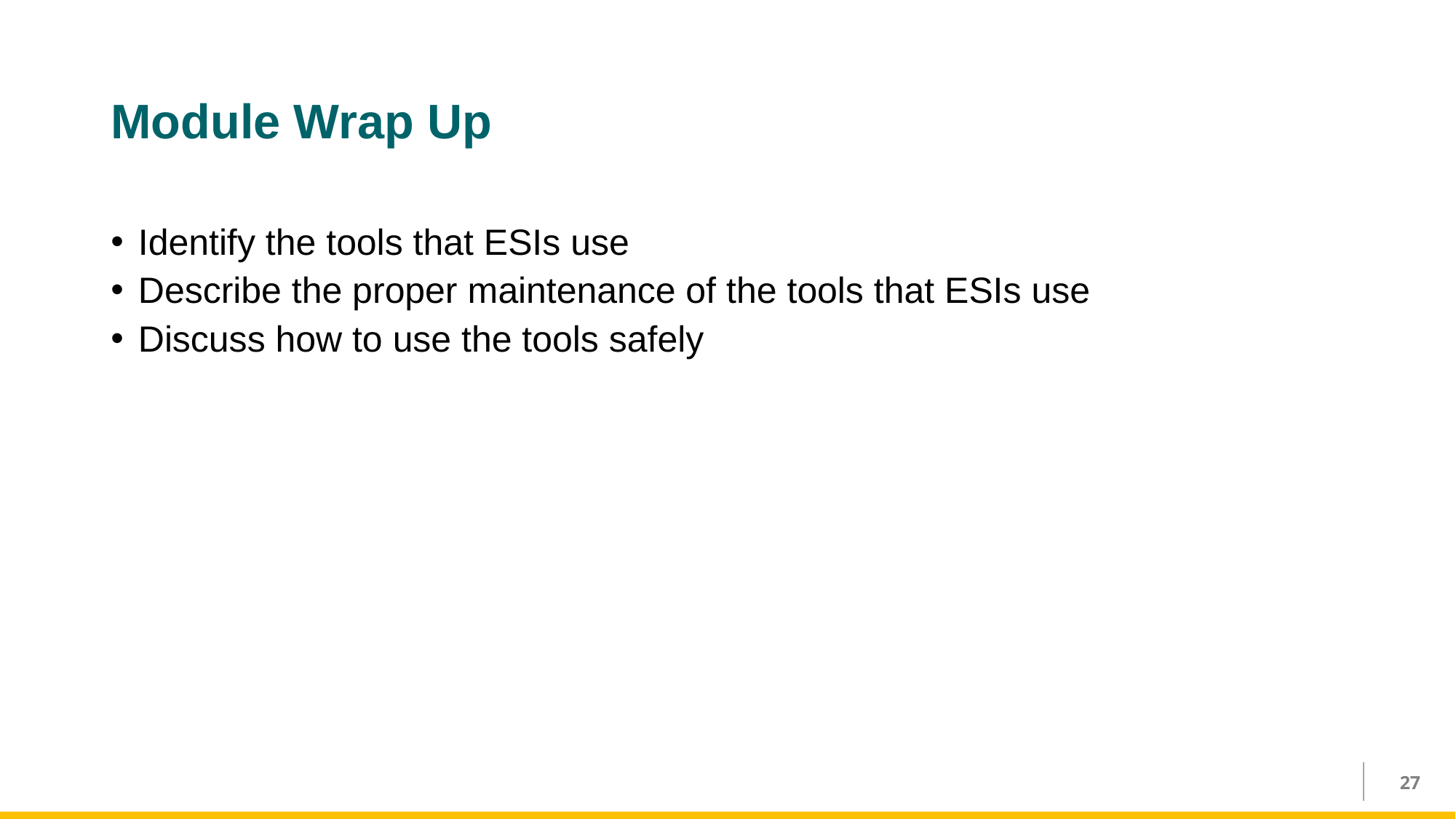

# Module Wrap Up
Identify the tools that ESIs use
Describe the proper maintenance of the tools that ESIs use
Discuss how to use the tools safely